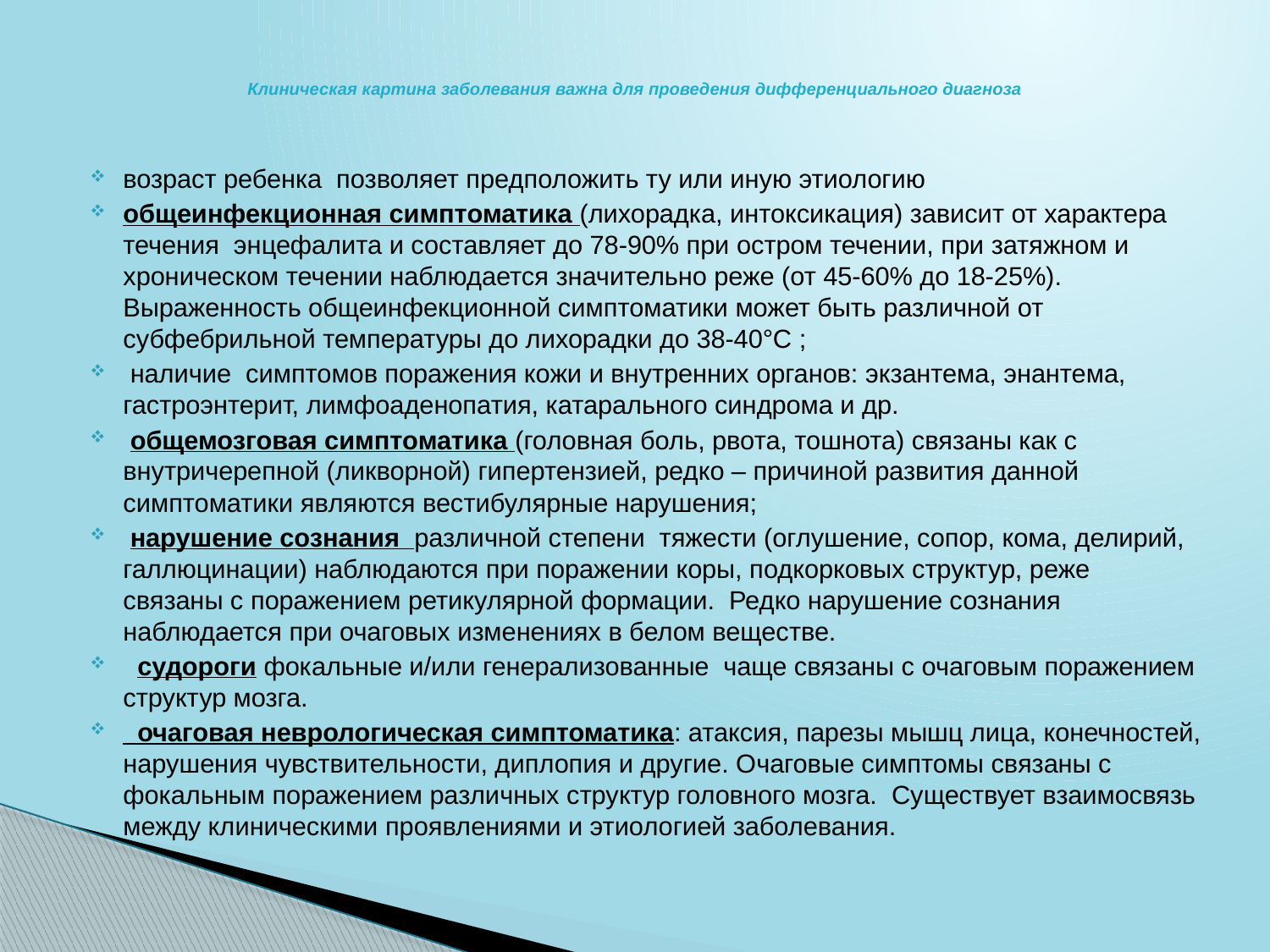

# Клиническая картина заболевания важна для проведения дифференциального диагноза
возраст ребенка  позволяет предположить ту или иную этиологию
общеинфекционная симптоматика (лихорадка, интоксикация) зависит от характера течения  энцефалита и составляет до 78-90% при остром течении, при затяжном и хроническом течении наблюдается значительно реже (от 45-60% до 18-25%). Выраженность общеинфекционной симптоматики может быть различной от субфебрильной температуры до лихорадки до 38-40°С ;
 наличие  симптомов поражения кожи и внутренних органов: экзантема, энантема, гастроэнтерит, лимфоаденопатия, катарального синдрома и др.
 общемозговая симптоматика (головная боль, рвота, тошнота) связаны как с внутричерепной (ликворной) гипертензией, редко – причиной развития данной симптоматики являются вестибулярные нарушения;
 нарушение сознания  различной степени  тяжести (оглушение, сопор, кома, делирий, галлюцинации) наблюдаются при поражении коры, подкорковых структур, реже  связаны с поражением ретикулярной формации.  Редко нарушение сознания наблюдается при очаговых изменениях в белом веществе.
  судороги фокальные и/или генерализованные  чаще связаны с очаговым поражением структур мозга.
  очаговая неврологическая симптоматика: атаксия, парезы мышц лица, конечностей, нарушения чувствительности, диплопия и другие. Очаговые симптомы связаны с фокальным поражением различных структур головного мозга.  Существует взаимосвязь между клиническими проявлениями и этиологией заболевания.